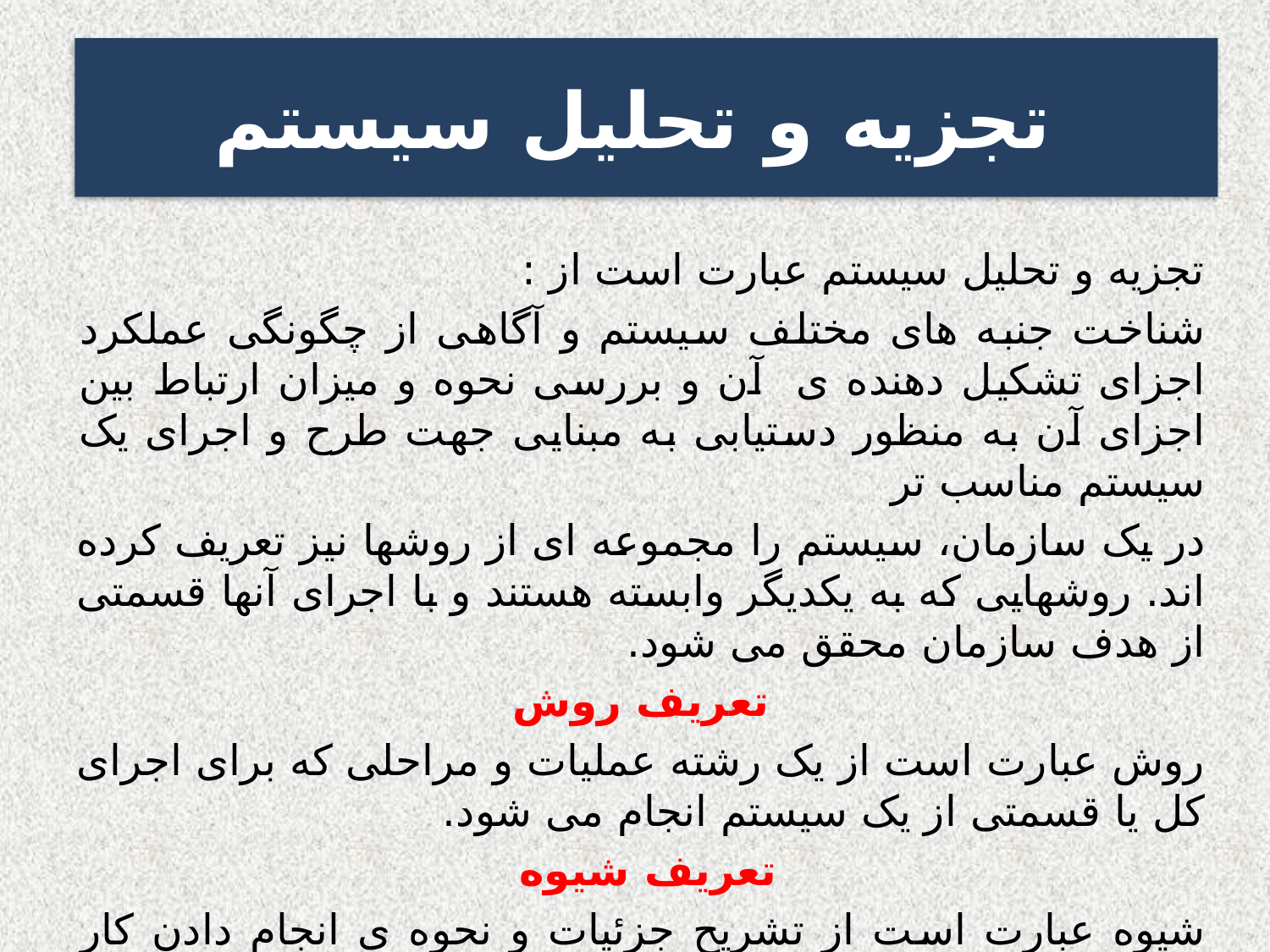

#
تجزیه و تحلیل سیستم
تجزیه و تحلیل سیستم عبارت است از :
شناخت جنبه های مختلف سیستم و آگاهی از چگونگی عملکرد اجزای تشکیل دهنده ی  آن و بررسی نحوه و میزان ارتباط بین اجزای آن به منظور دستیابی به مبنایی جهت طرح و اجرای یک سیستم مناسب تر
در یک سازمان، سیستم را مجموعه ای از روشها نیز تعریف کرده اند. روشهایی که به یکدیگر وابسته هستند و با اجرای آنها قسمتی از هدف سازمان محقق می شود.
تعریف روش
روش عبارت است از یک رشته عملیات و مراحلی که برای اجرای کل یا قسمتی از یک سیستم انجام می شود.
تعریف شیوه
شیوه عبارت است از تشریح جزئیات و نحوه ی انجام دادن کار مثل استفاده از کارت جهت حضور و غیاب کارکنان و یا استفاده از کامپیوتر برای تنظیم لیست حقوق کارکنان.